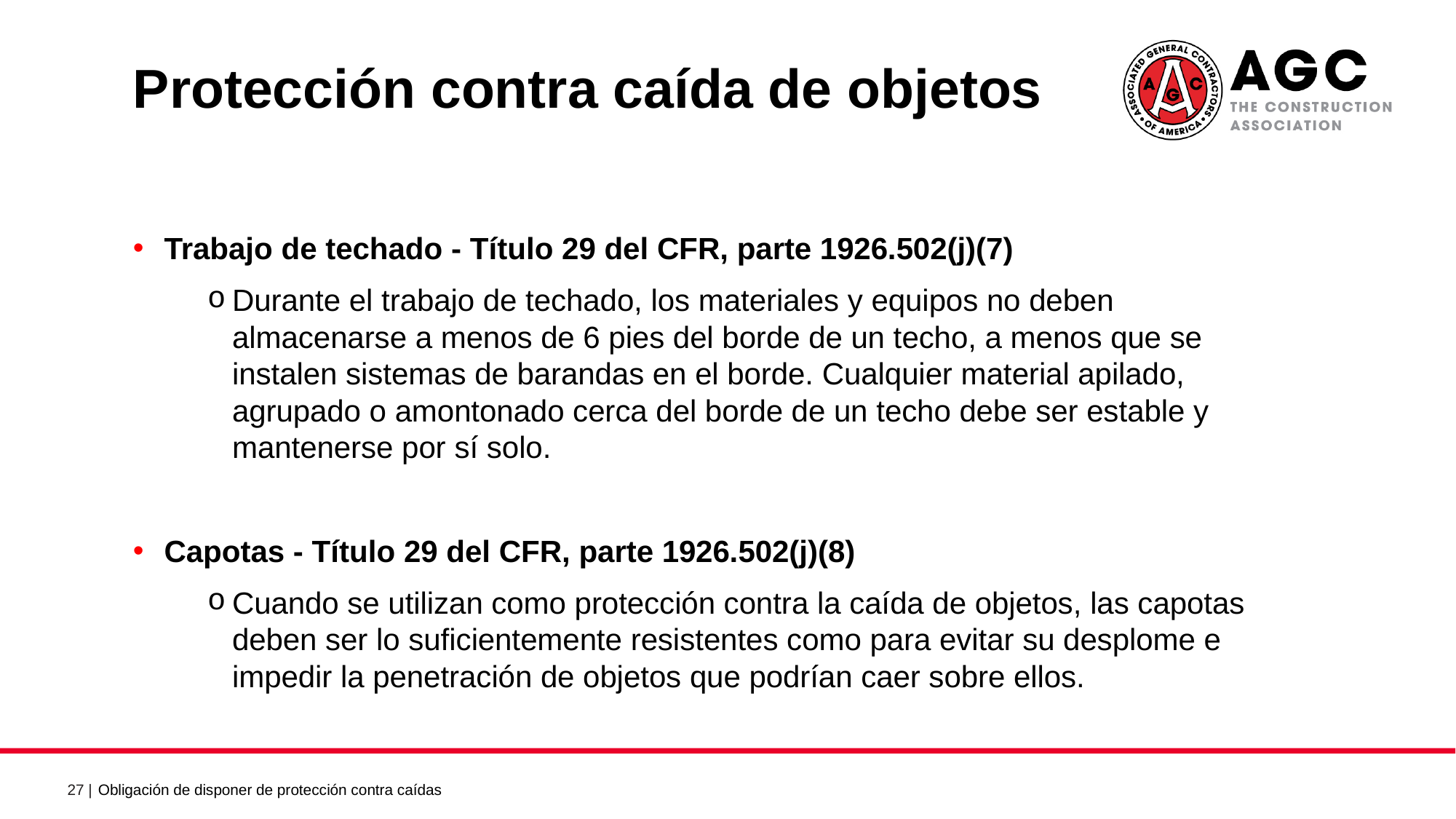

Protección contra caída de objetos 2
Trabajo de techado - Título 29 del CFR, parte 1926.502(j)(7)
Durante el trabajo de techado, los materiales y equipos no deben almacenarse a menos de 6 pies del borde de un techo, a menos que se instalen sistemas de barandas en el borde. Cualquier material apilado, agrupado o amontonado cerca del borde de un techo debe ser estable y mantenerse por sí solo.

Capotas - Título 29 del CFR, parte 1926.502(j)(8)
Cuando se utilizan como protección contra la caída de objetos, las capotas deben ser lo suficientemente resistentes como para evitar su desplome e impedir la penetración de objetos que podrían caer sobre ellos.

Obligación de disponer de protección contra caídas